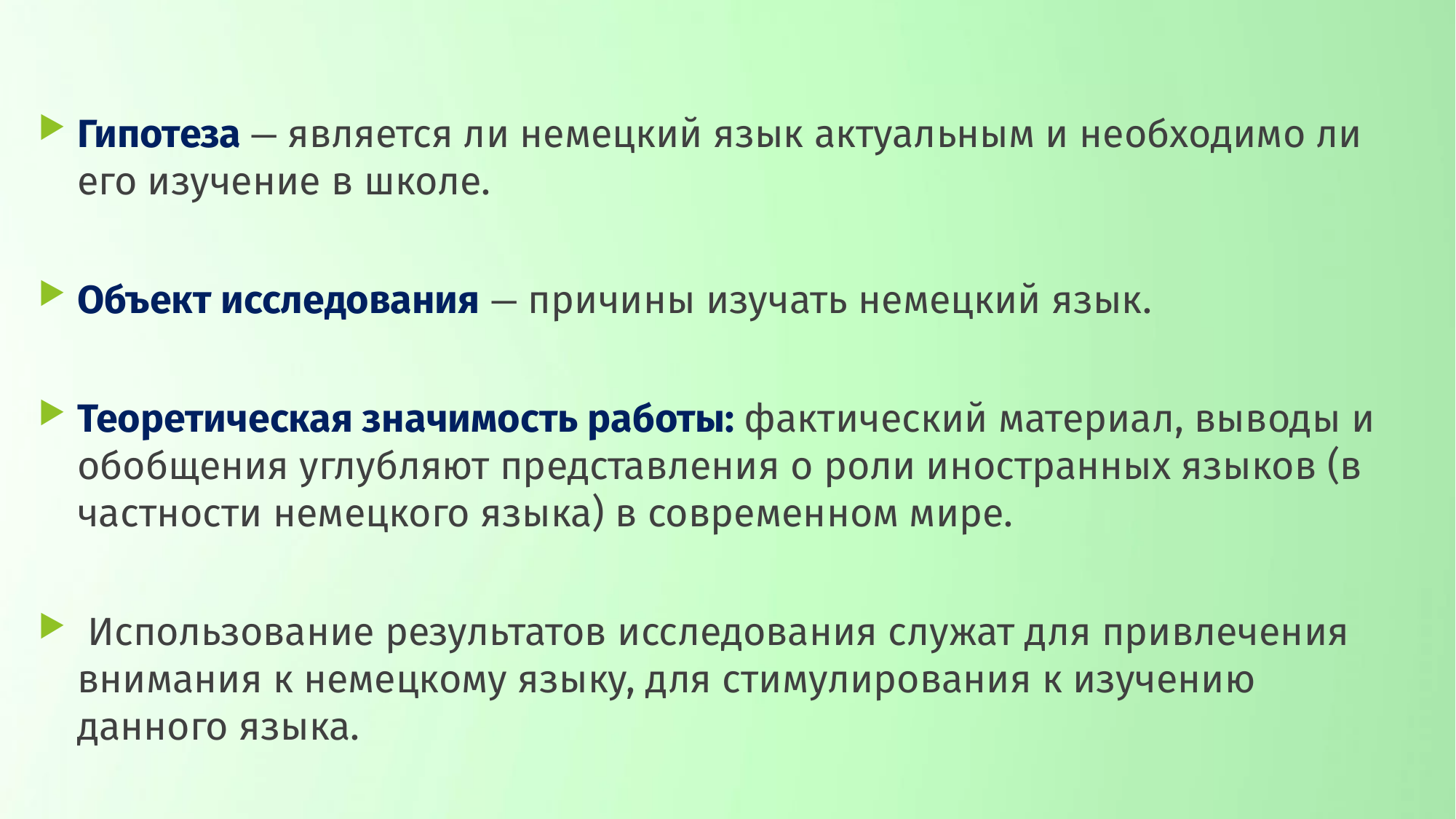

Гипотеза — является ли немецкий язык актуальным и необходимо ли его изучение в школе.

Объект исследования — причины изучать немецкий язык.

Теоретическая значимость работы: фактический материал, выводы и обобщения углубляют представления о роли иностранных языков (в частности немецкого языка) в современном мире.

 Использование результатов исследования служат для привлечения внимания к немецкому языку, для стимулирования к изучению данного языка.